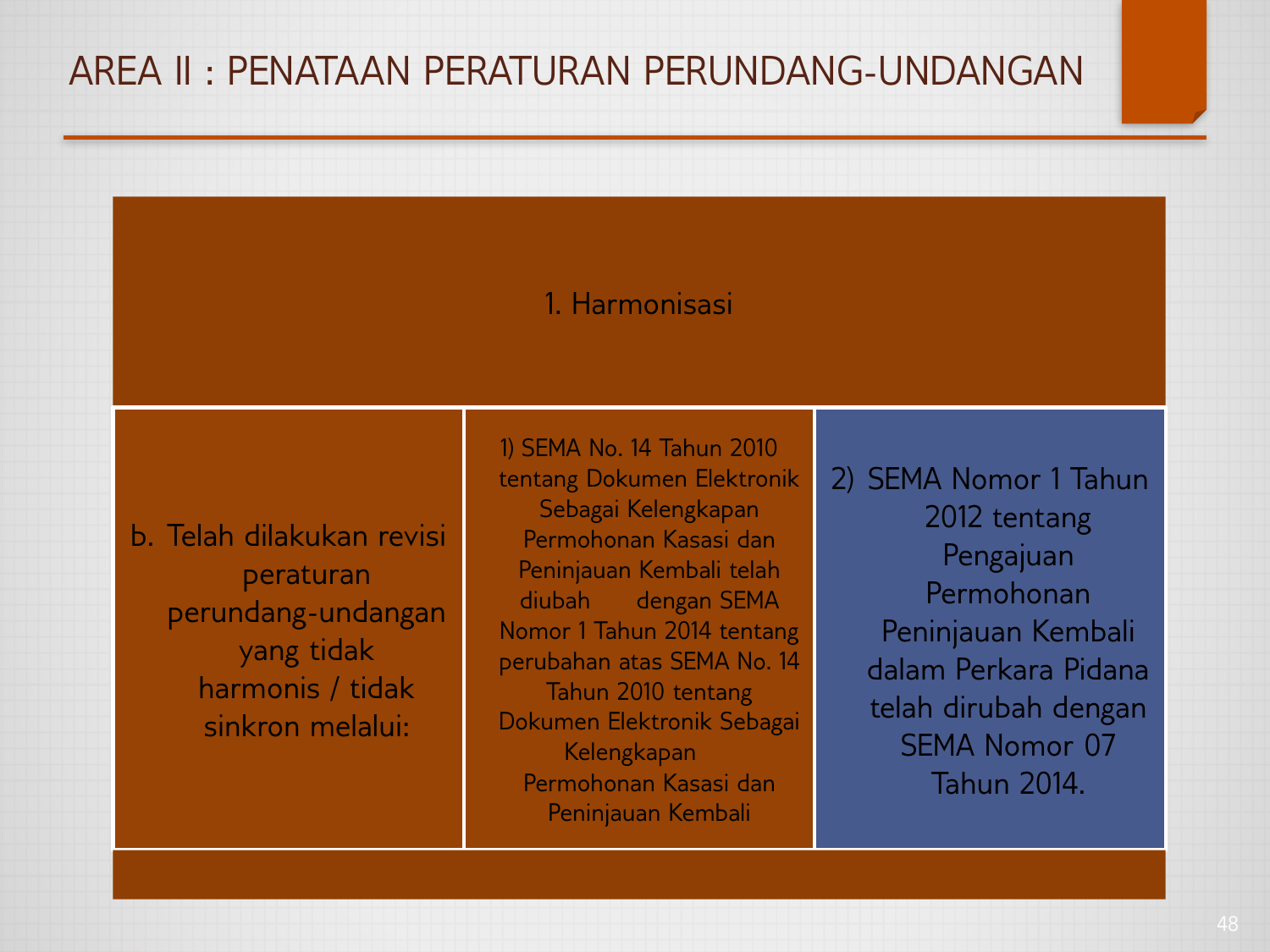

# AREA II : PENATAAN PERATURAN PERUNDANG-UNDANGAN
1. Harmonisasi
b. 	Telah dilakukan revisi peraturan perundang-undangan yang tidak harmonis / tidak sinkron melalui:
1) SEMA No. 14 Tahun 2010 tentang Dokumen Elektronik Sebagai Kelengkapan Permohonan Kasasi dan Peninjauan Kembali telah diubah      dengan SEMA Nomor 1 Tahun 2014 tentang perubahan atas SEMA No. 14 Tahun 2010 tentang Dokumen Elektronik Sebagai Kelengkapan      Permohonan Kasasi dan Peninjauan Kembali
2) 	SEMA Nomor 1 Tahun 2012 tentang Pengajuan Permohonan Peninjauan Kembali dalam Perkara Pidana telah dirubah dengan SEMA Nomor 07 Tahun 2014.
48